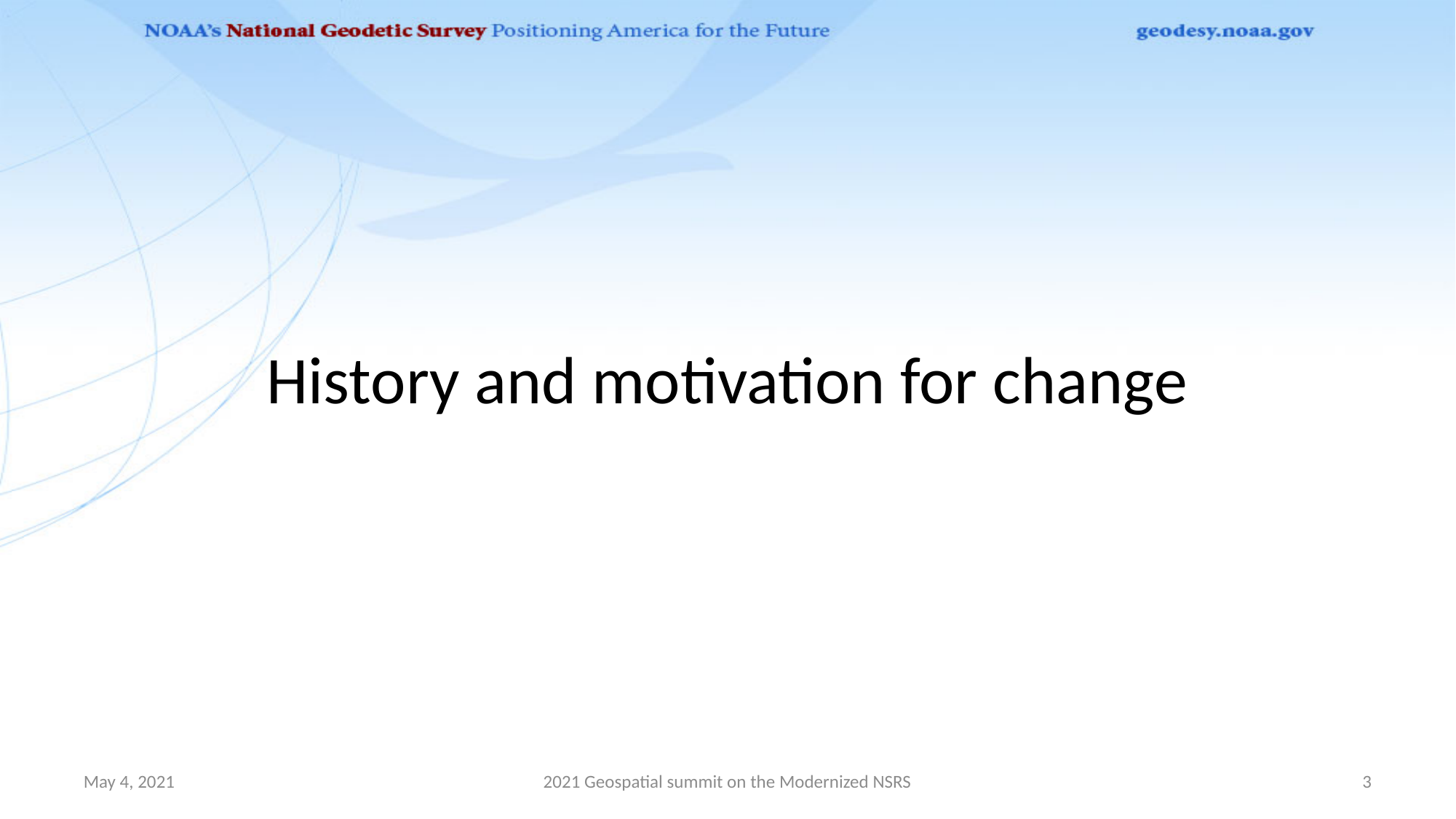

# History and motivation for change
May 4, 2021
2021 Geospatial summit on the Modernized NSRS
3